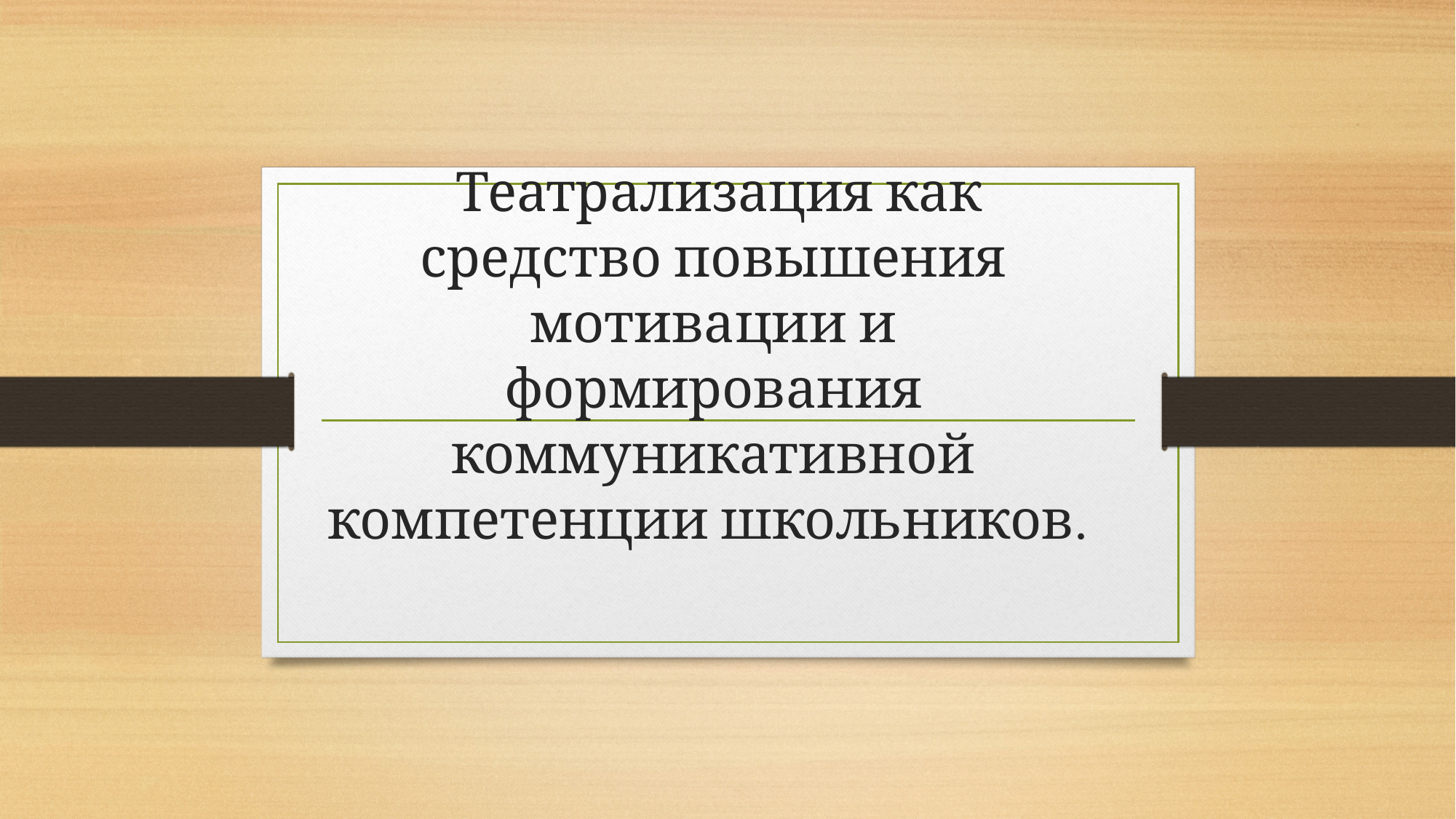

# Театрализация как средство повышения мотивации и формирования коммуникативной компетенции школьников.